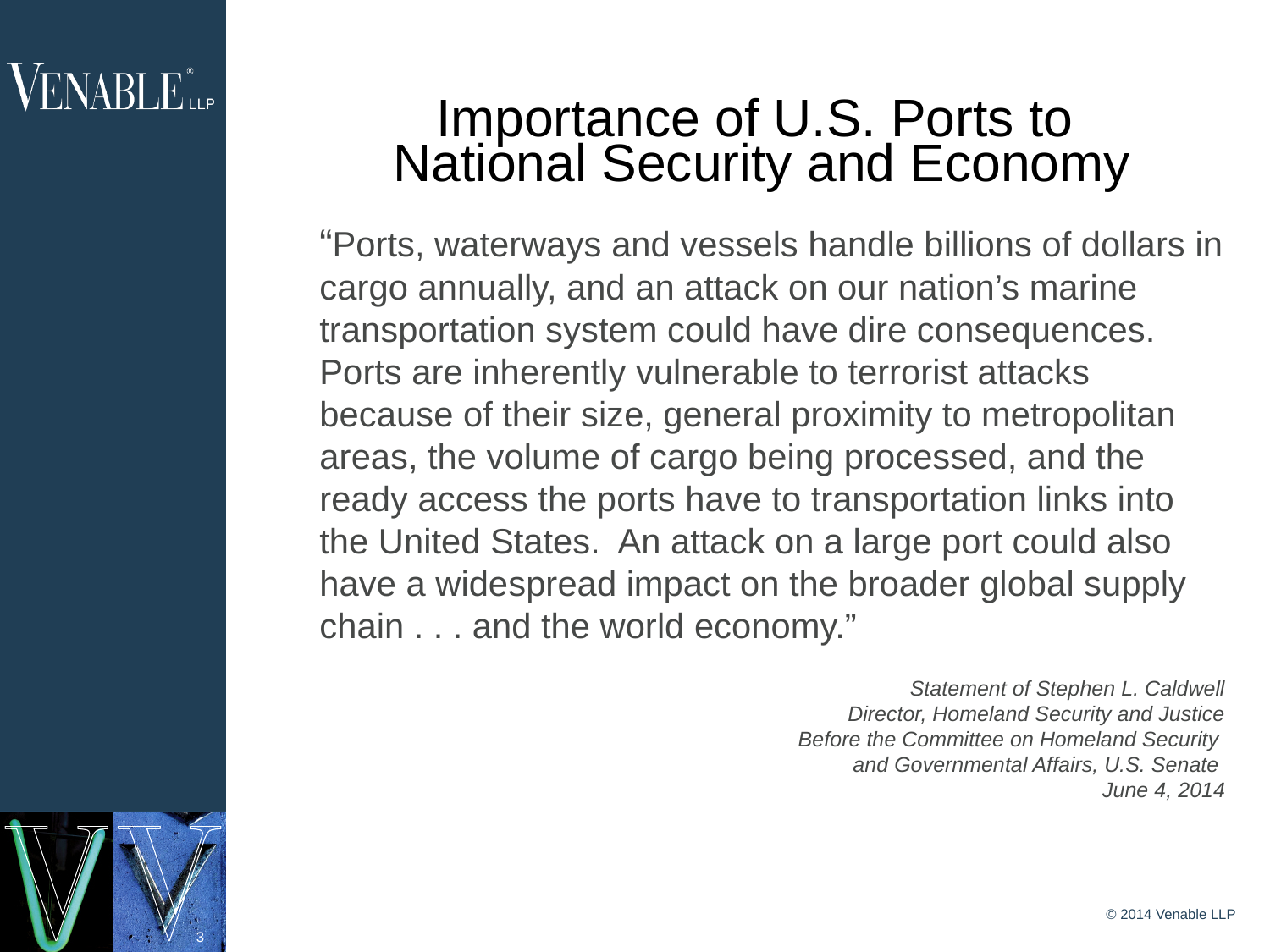

# Importance of U.S. Ports to National Security and Economy
“Ports, waterways and vessels handle billions of dollars in cargo annually, and an attack on our nation’s marine transportation system could have dire consequences. Ports are inherently vulnerable to terrorist attacks because of their size, general proximity to metropolitan areas, the volume of cargo being processed, and the ready access the ports have to transportation links into the United States.  An attack on a large port could also have a widespread impact on the broader global supply chain . . . and the world economy.”

Statement of Stephen L. Caldwell
Director, Homeland Security and Justice
Before the Committee on Homeland Security
and Governmental Affairs, U.S. Senate
June 4, 2014
© 2014 Venable LLP